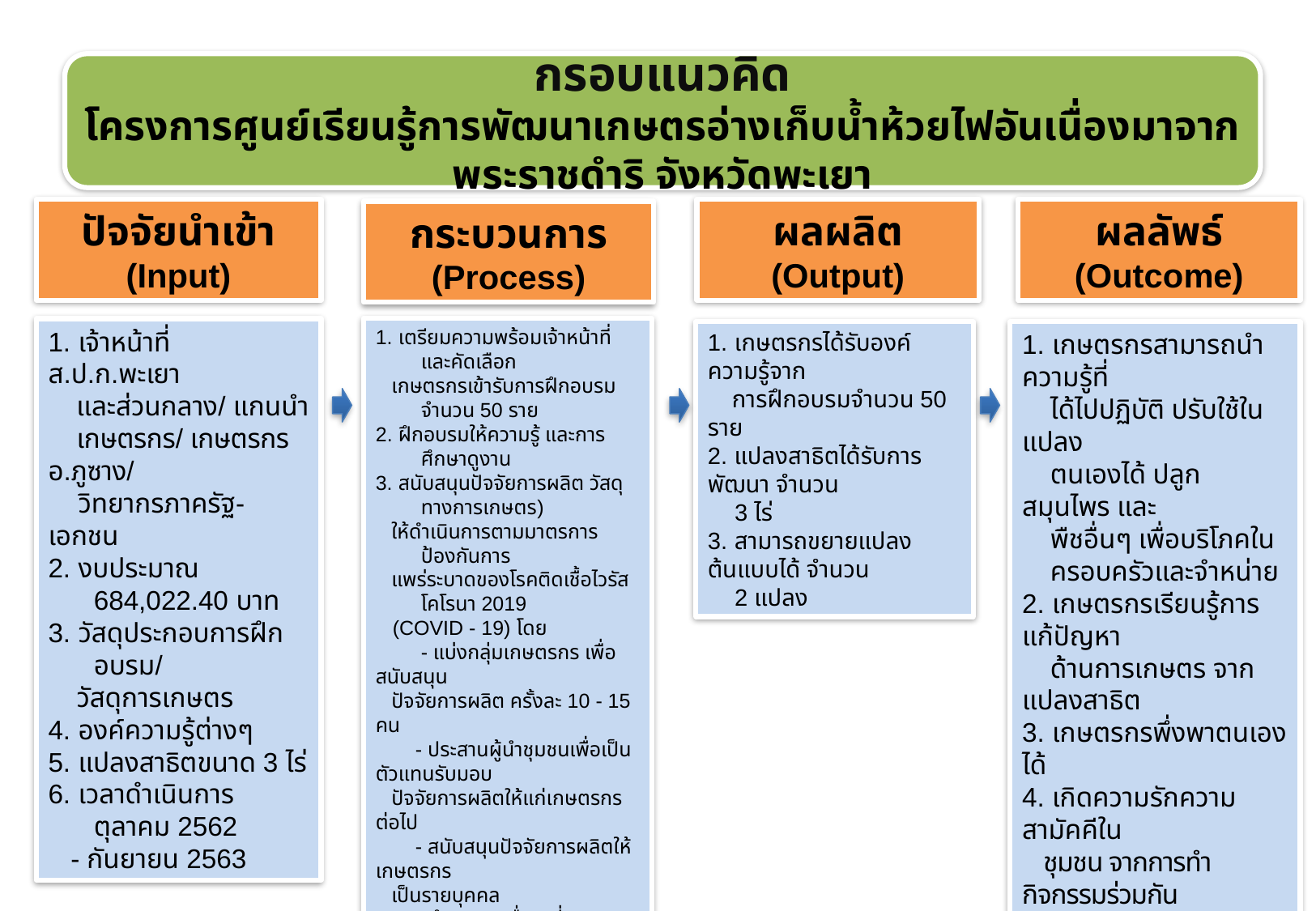

กรอบแนวคิด
โครงการศูนย์เรียนรู้การพัฒนาเกษตรอ่างเก็บน้ำห้วยไฟอันเนื่องมาจากพระราชดำริ จังหวัดพะเยา
ปัจจัยนำเข้า
(Input)
1. เจ้าหน้าที่ ส.ป.ก.พะเยา
    และส่วนกลาง/ แกนนำ
    เกษตรกร/ เกษตรกร อ.ภูซาง/
    วิทยากรภาครัฐ-เอกชน
2. งบประมาณ 684,022.40 บาท
3. วัสดุประกอบการฝึกอบรม/
    วัสดุการเกษตร
4. องค์ความรู้ต่างๆ
5. แปลงสาธิตขนาด 3 ไร่
6. เวลาดำเนินการ ตุลาคม 2562
   - กันยายน 2563
ผลผลิต
(Output)
ผลลัพธ์
(Outcome)
กระบวนการ
(Process)
1. เตรียมความพร้อมเจ้าหน้าที่ และคัดเลือก
   เกษตรกรเข้ารับการฝึกอบรม จำนวน 50 ราย
2. ฝึกอบรมให้ความรู้ และการศึกษาดูงาน
3. สนับสนุนปัจจัยการผลิต วัสดุทางการเกษตร)
   ให้ดำเนินการตามมาตรการป้องกันการ
   แพร่ระบาดของโรคติดเชื้อไวรัส โคโรนา 2019
   (COVID - 19) โดย
        - แบ่งกลุ่มเกษตรกร เพื่อสนับสนุน
   ปัจจัยการผลิต ครั้งละ 10 - 15 คน
       - ประสานผู้นำชุมชนเพื่อเป็นตัวแทนรับมอบ
   ปัจจัยการผลิตให้แก่เกษตรกรต่อไป
       - สนับสนุนปัจจัยการผลิตให้เกษตรกร
   เป็นรายบุคคล
       - ดำเนินการอื่นๆ ที่เหมาะสม
4. พัฒนาแปลงสาธิต
5. ประสานงานและดูแลให้คำปรึกษา
    และความช่วยเหลือเกษตรกร
6. การรายงานผลการดำเนินงาน ผลการใช้จ่ายเงิน
   ประจำเดือน/ระบบ PARA
7. การเผยแพร่ประชาสัมพันธ์งานโครงการ/
   ผลสำเร็จเกษตรกร
8. การติดตาม ประเมินผลโครงการ
1. เกษตรกรได้รับองค์ความรู้จาก
    การฝึกอบรมจำนวน 50 ราย
2. แปลงสาธิตได้รับการพัฒนา จำนวน
    3 ไร่
3. สามารถขยายแปลงต้นแบบได้ จำนวน
    2 แปลง
1. เกษตรกรสามารถนำความรู้ที่
    ได้ไปปฏิบัติ ปรับใช้ในแปลง
    ตนเองได้ ปลูกสมุนไพร และ
    พืชอื่นๆ เพื่อบริโภคใน
    ครอบครัวและจำหน่าย
2. เกษตรกรเรียนรู้การแก้ปัญหา
    ด้านการเกษตร จากแปลงสาธิต
3. เกษตรกรพึ่งพาตนเองได้
4. เกิดความรักความสามัคคีใน
   ชุมชน จากการทำกิจกรรมร่วมกัน